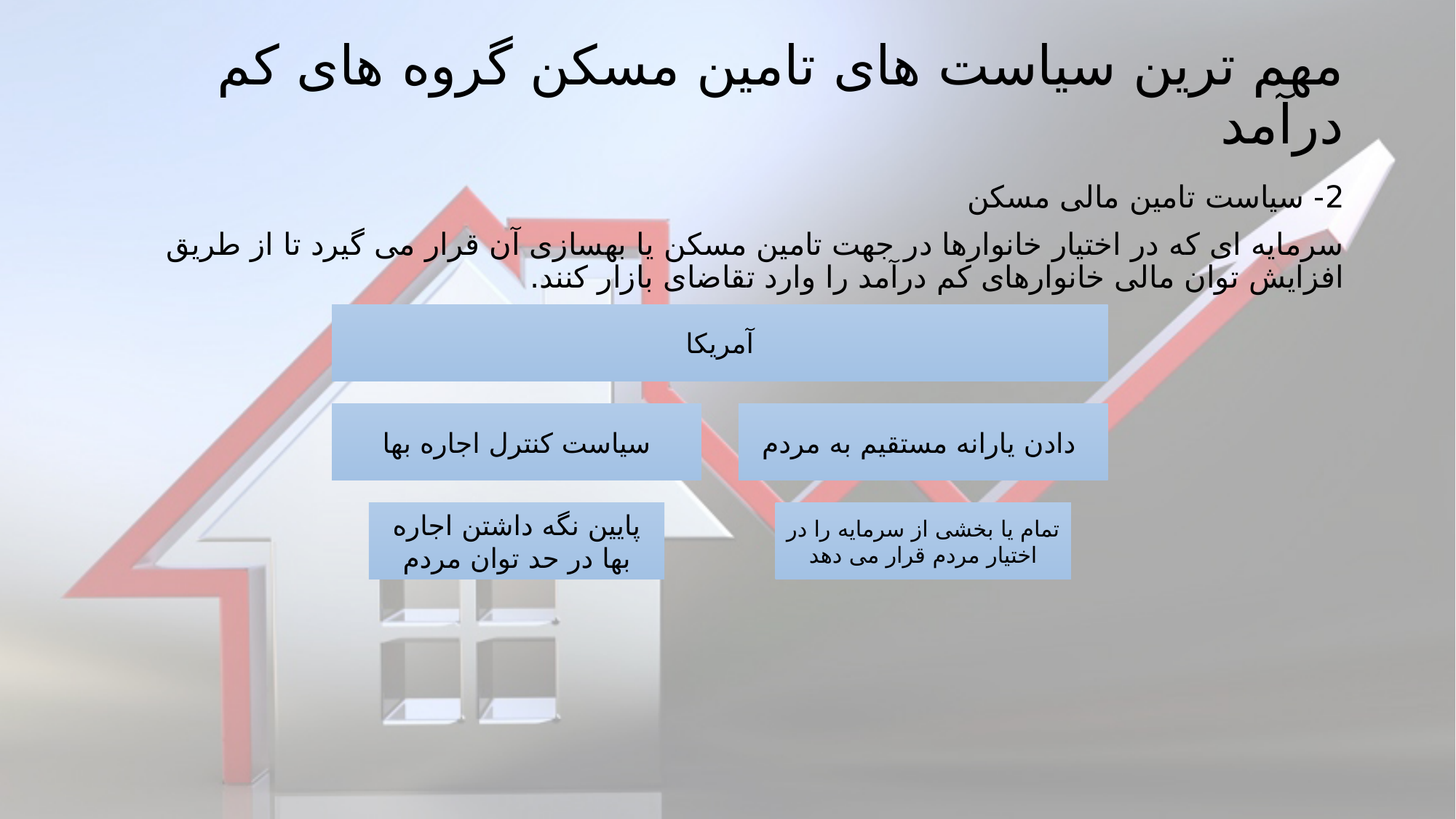

مهم ترین سیاست های تامین مسکن گروه های کم درآمد
2- سیاست تامین مالی مسکن
سرمایه ای که در اختیار خانوارها در جهت تامین مسکن یا بهسازی آن قرار می گیرد تا از طریق افزایش توان مالی خانوارهای کم درآمد را وارد تقاضای بازار کنند.

آمریکا
سیاست کنترل اجاره بها
دادن یارانه مستقیم به مردم
تمام یا بخشی از سرمایه را در اختیار مردم قرار می دهد
پایین نگه داشتن اجاره بها در حد توان مردم